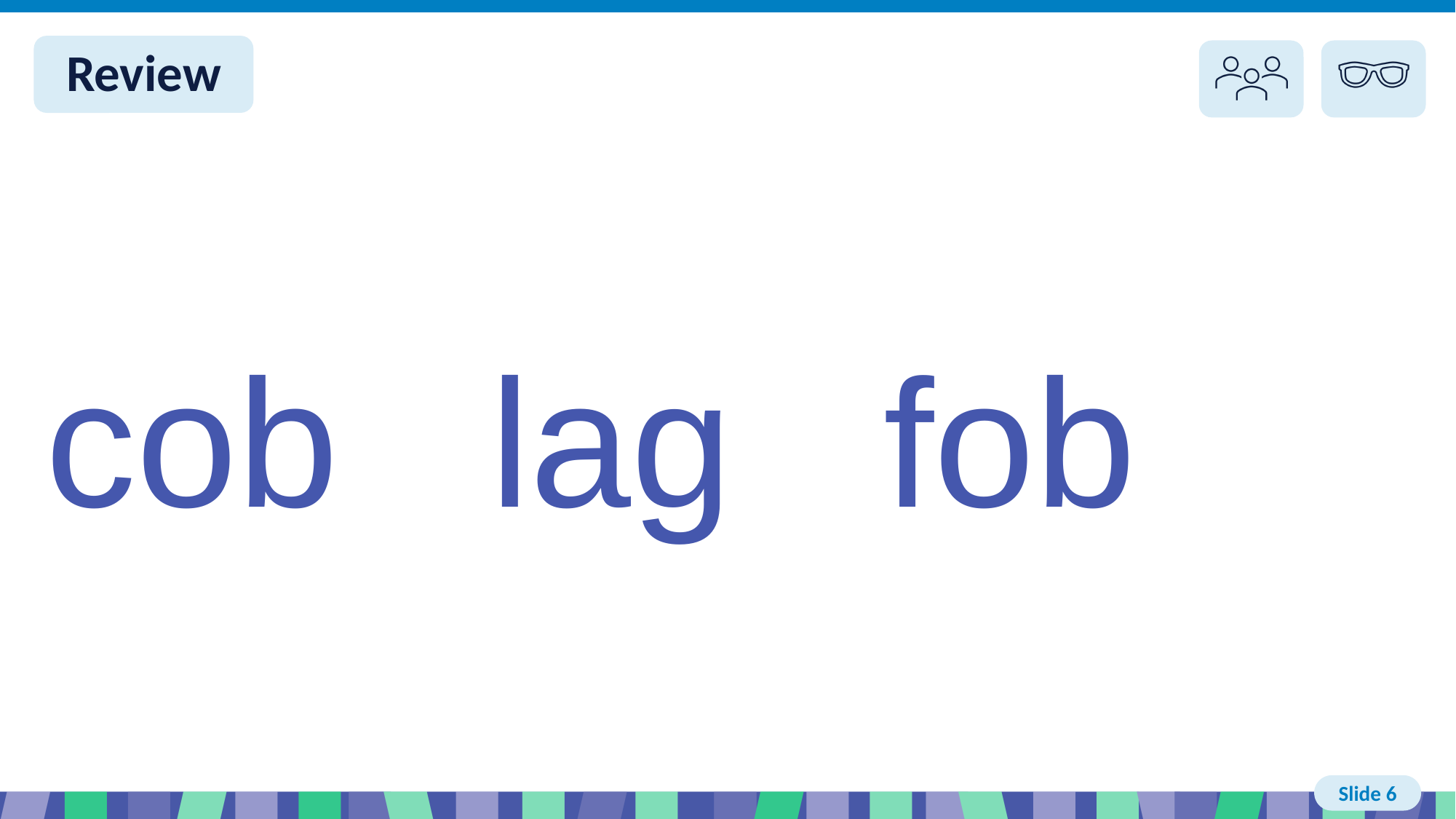

# Slide 6 Review You do
cob   lag   fob